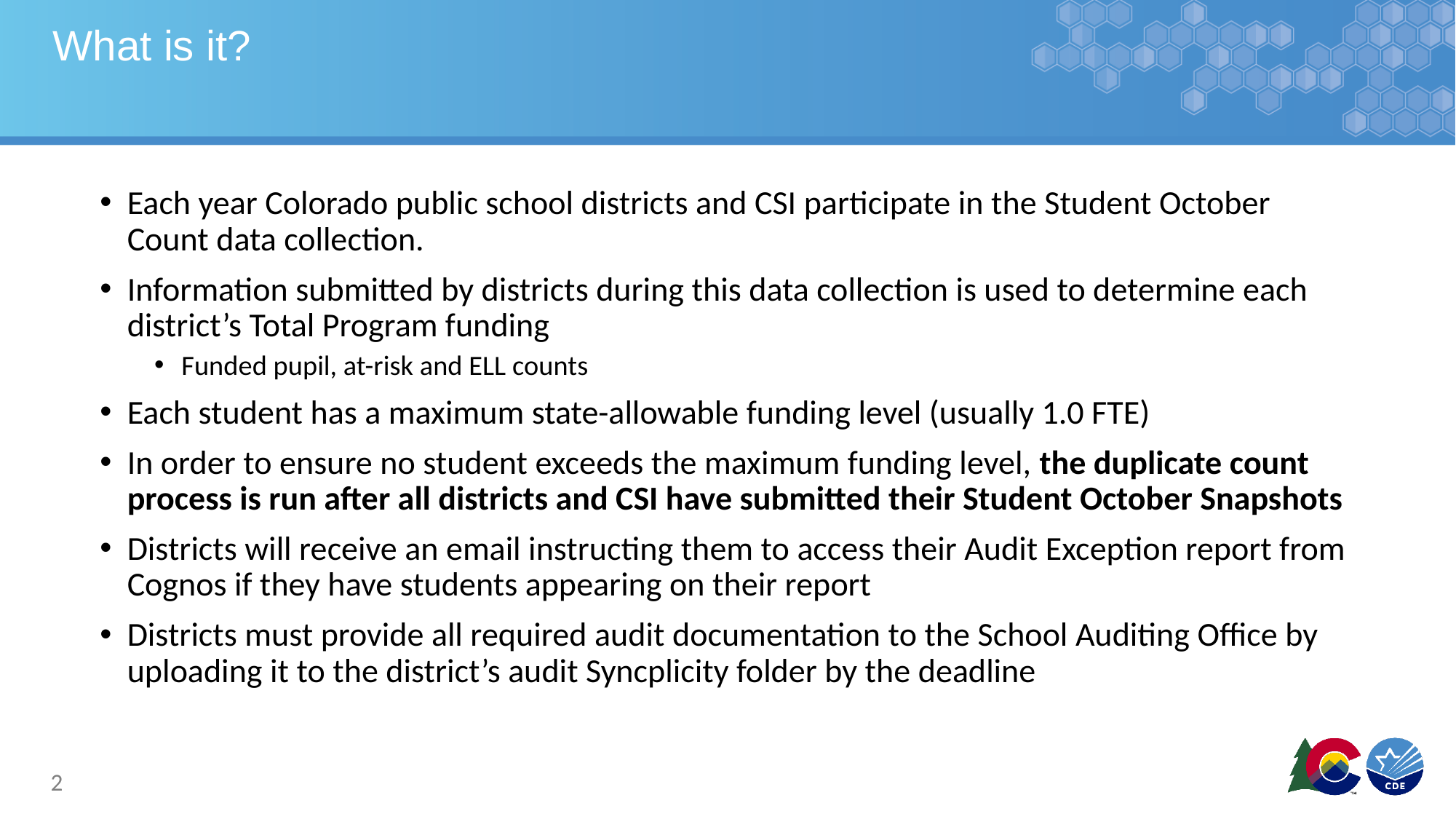

# What is it?
Each year Colorado public school districts and CSI participate in the Student October Count data collection.
Information submitted by districts during this data collection is used to determine each district’s Total Program funding
Funded pupil, at-risk and ELL counts
Each student has a maximum state-allowable funding level (usually 1.0 FTE)
In order to ensure no student exceeds the maximum funding level, the duplicate count process is run after all districts and CSI have submitted their Student October Snapshots
Districts will receive an email instructing them to access their Audit Exception report from Cognos if they have students appearing on their report
Districts must provide all required audit documentation to the School Auditing Office by uploading it to the district’s audit Syncplicity folder by the deadline

2